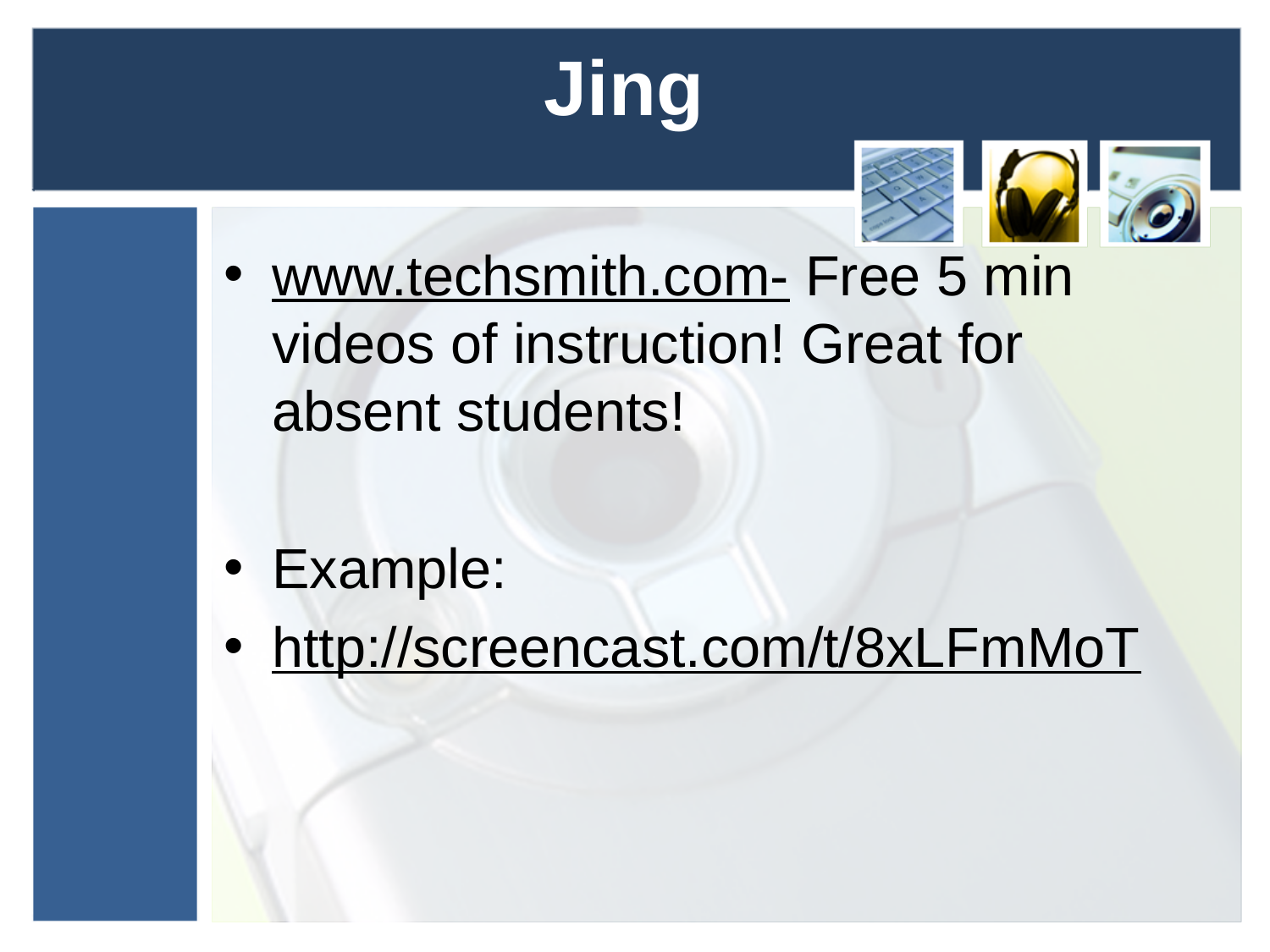

# Jing
www.techsmith.com- Free 5 min videos of instruction! Great for absent students!

Example:
http://screencast.com/t/8xLFmMoT